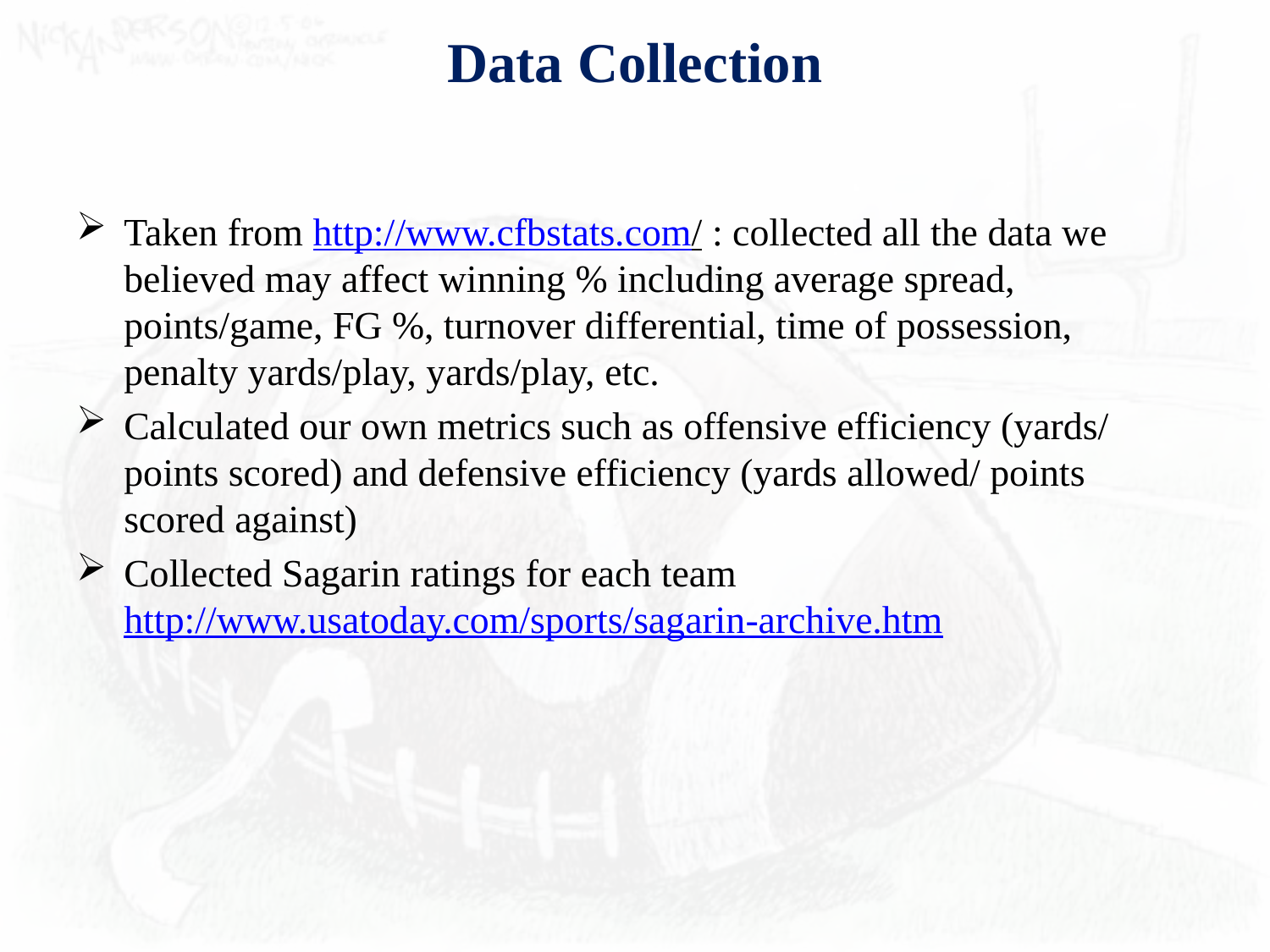

# Data Collection
Taken from http://www.cfbstats.com/ : collected all the data we believed may affect winning % including average spread, points/game, FG %, turnover differential, time of possession, penalty yards/play, yards/play, etc.
Calculated our own metrics such as offensive efficiency (yards/ points scored) and defensive efficiency (yards allowed/ points scored against)
Collected Sagarin ratings for each team http://www.usatoday.com/sports/sagarin-archive.htm